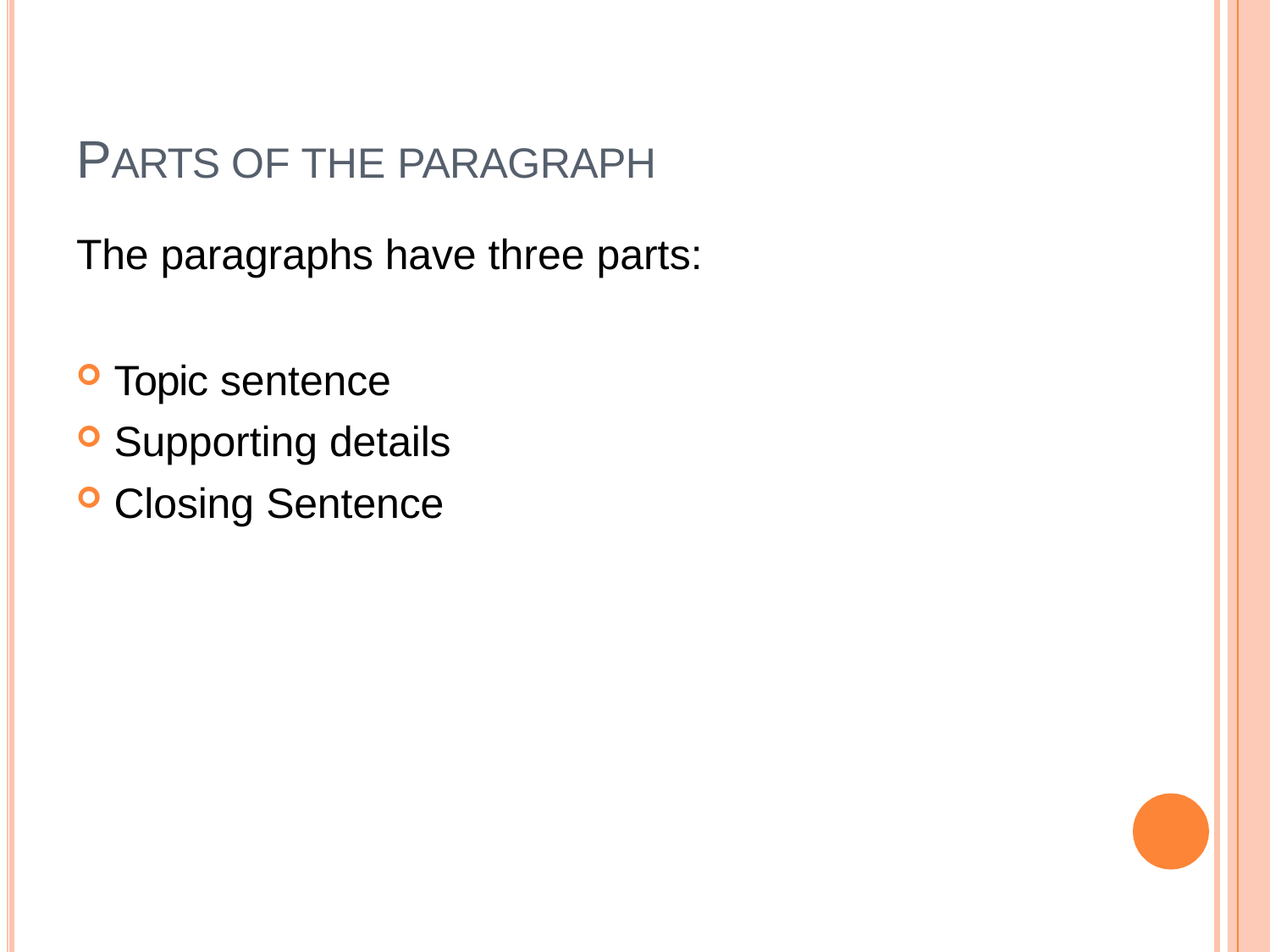

# PARTS OF THE PARAGRAPH
The paragraphs have three parts:

Topic sentence
Supporting details
Closing Sentence